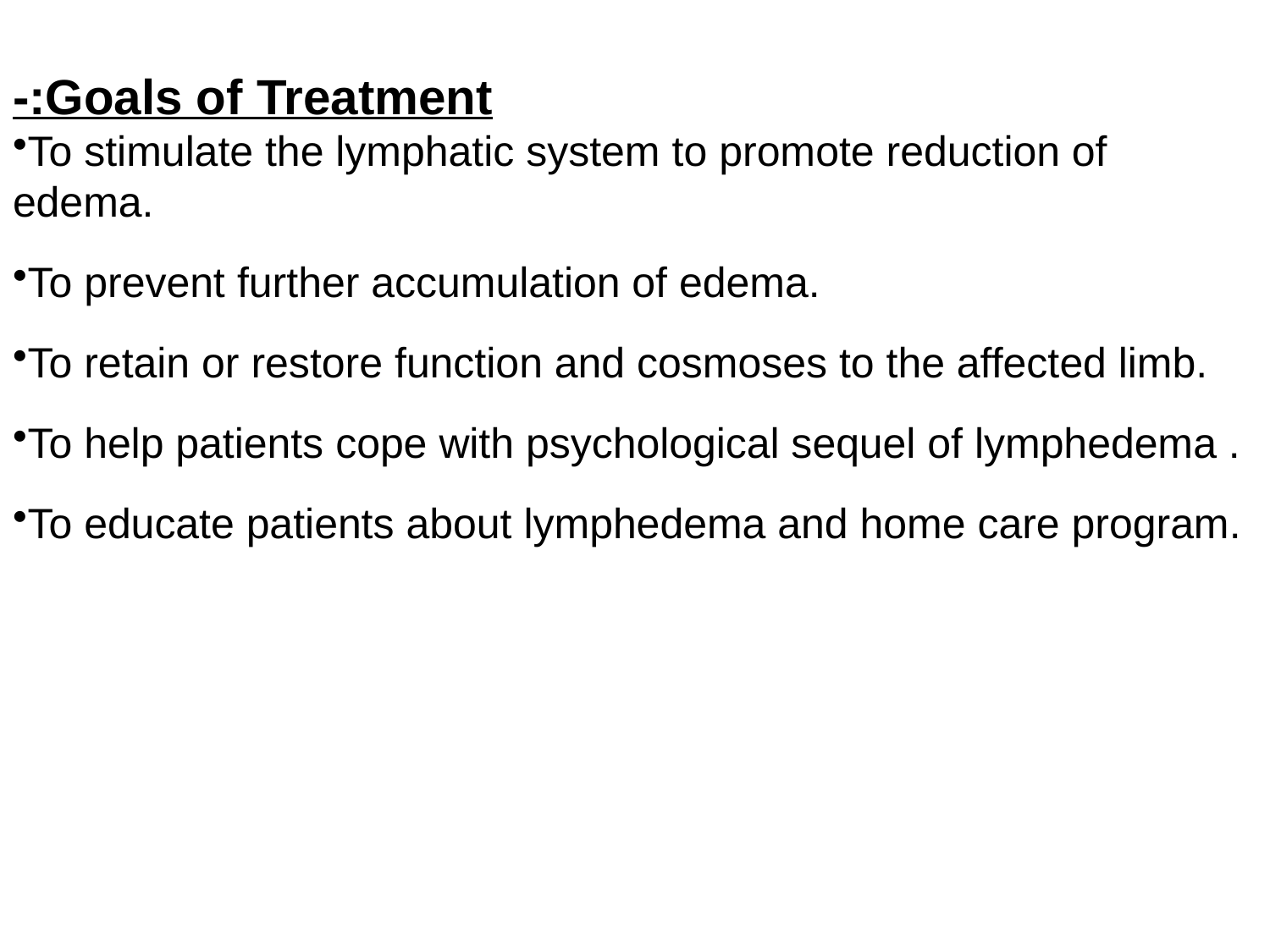

Goals of Treatment:-
To stimulate the lymphatic system to promote reduction of edema.

To prevent further accumulation of edema.

To retain or restore function and cosmoses to the affected limb.

To help patients cope with psychological sequel of lymphedema .

To educate patients about lymphedema and home care program.